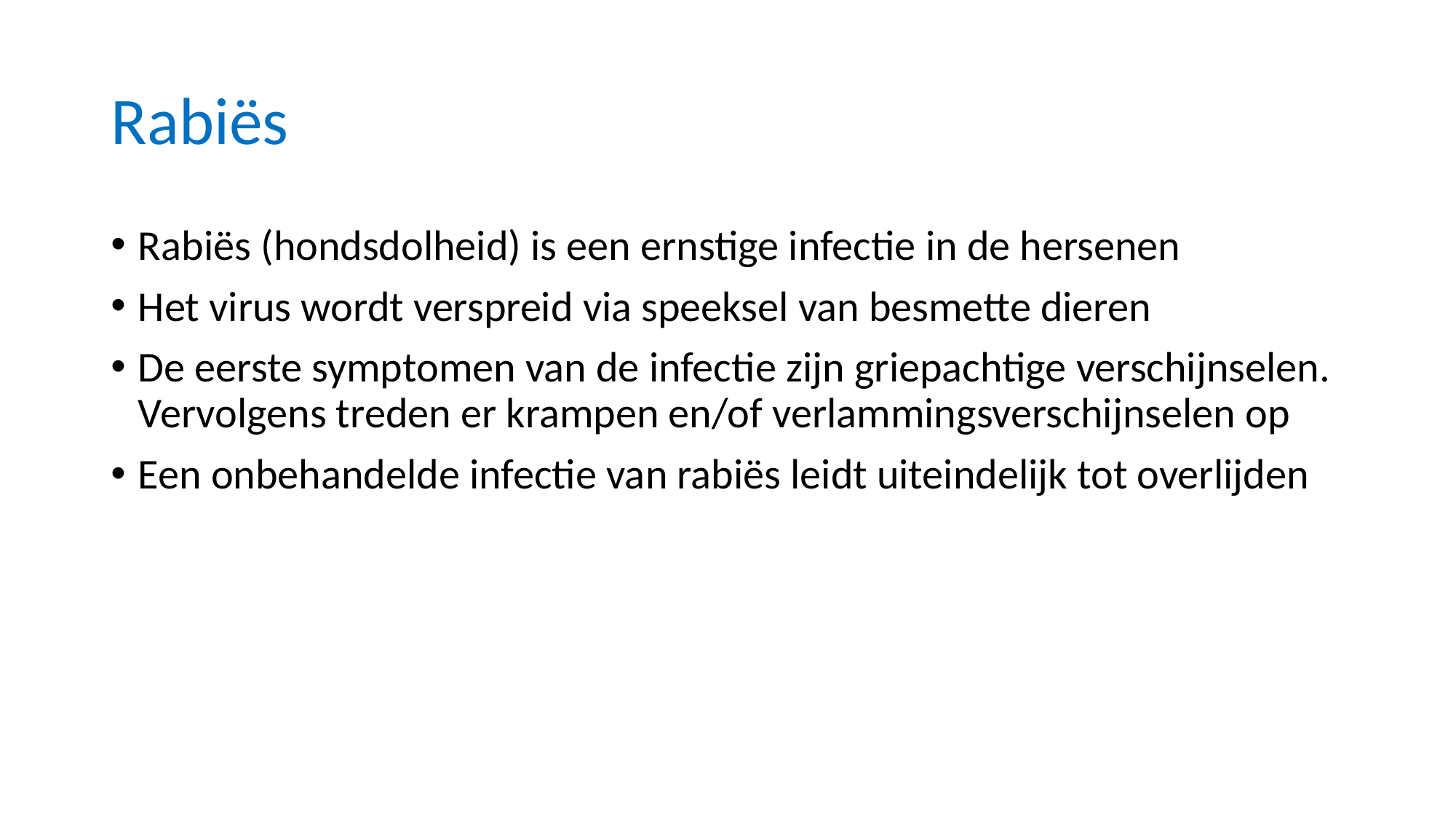

# Rabiës
Rabiës (hondsdolheid) is een ernstige infectie in de hersenen
Het virus wordt verspreid via speeksel van besmette dieren
De eerste symptomen van de infectie zijn griepachtige verschijnselen. Vervolgens treden er krampen en/of verlammingsverschijnselen op
Een onbehandelde infectie van rabiës leidt uiteindelijk tot overlijden